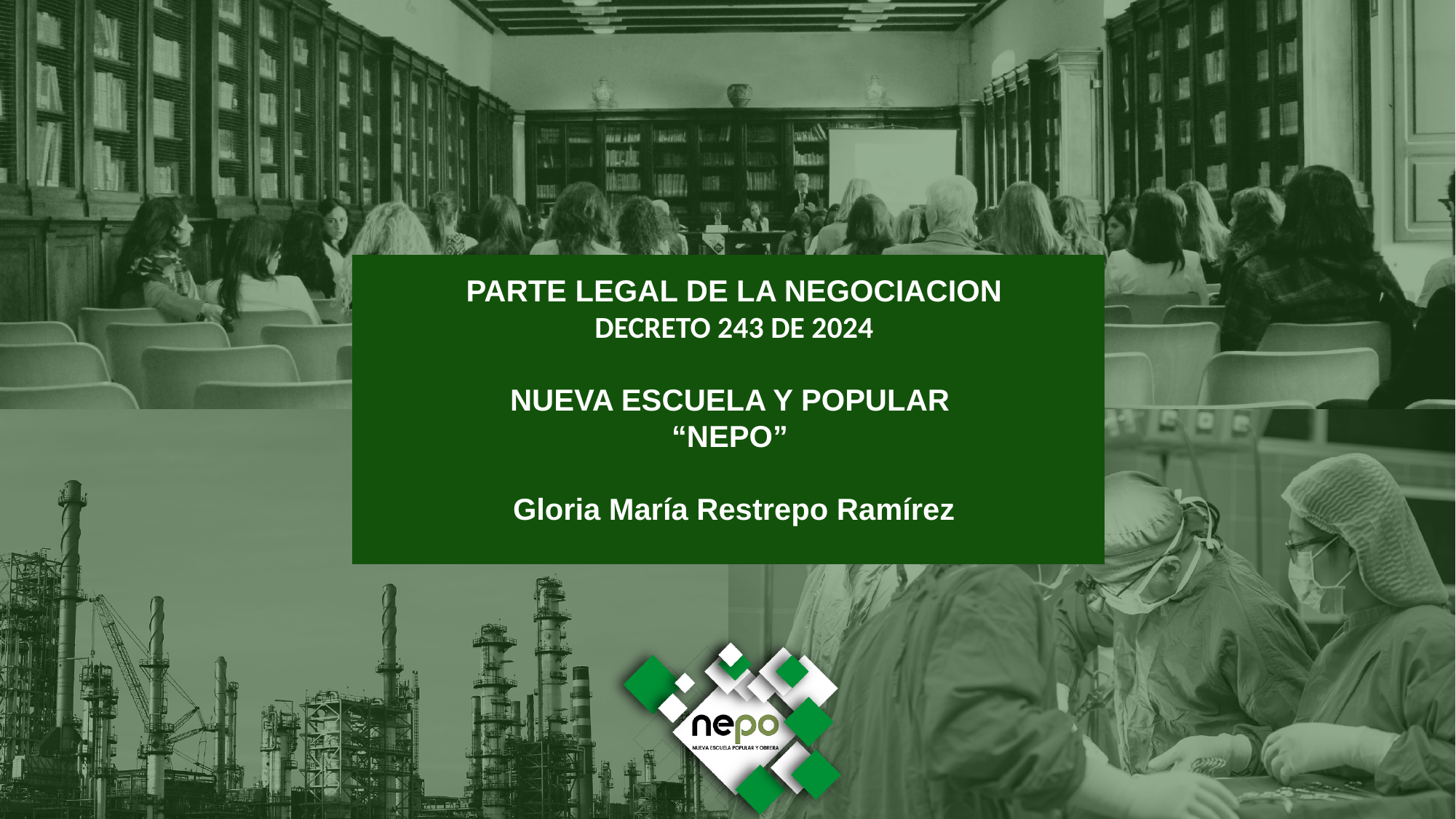

PARTE LEGAL DE LA NEGOCIACION
DECRETO 243 DE 2024

NUEVA ESCUELA Y POPULAR
“NEPO”

Gloria María Restrepo Ramírez